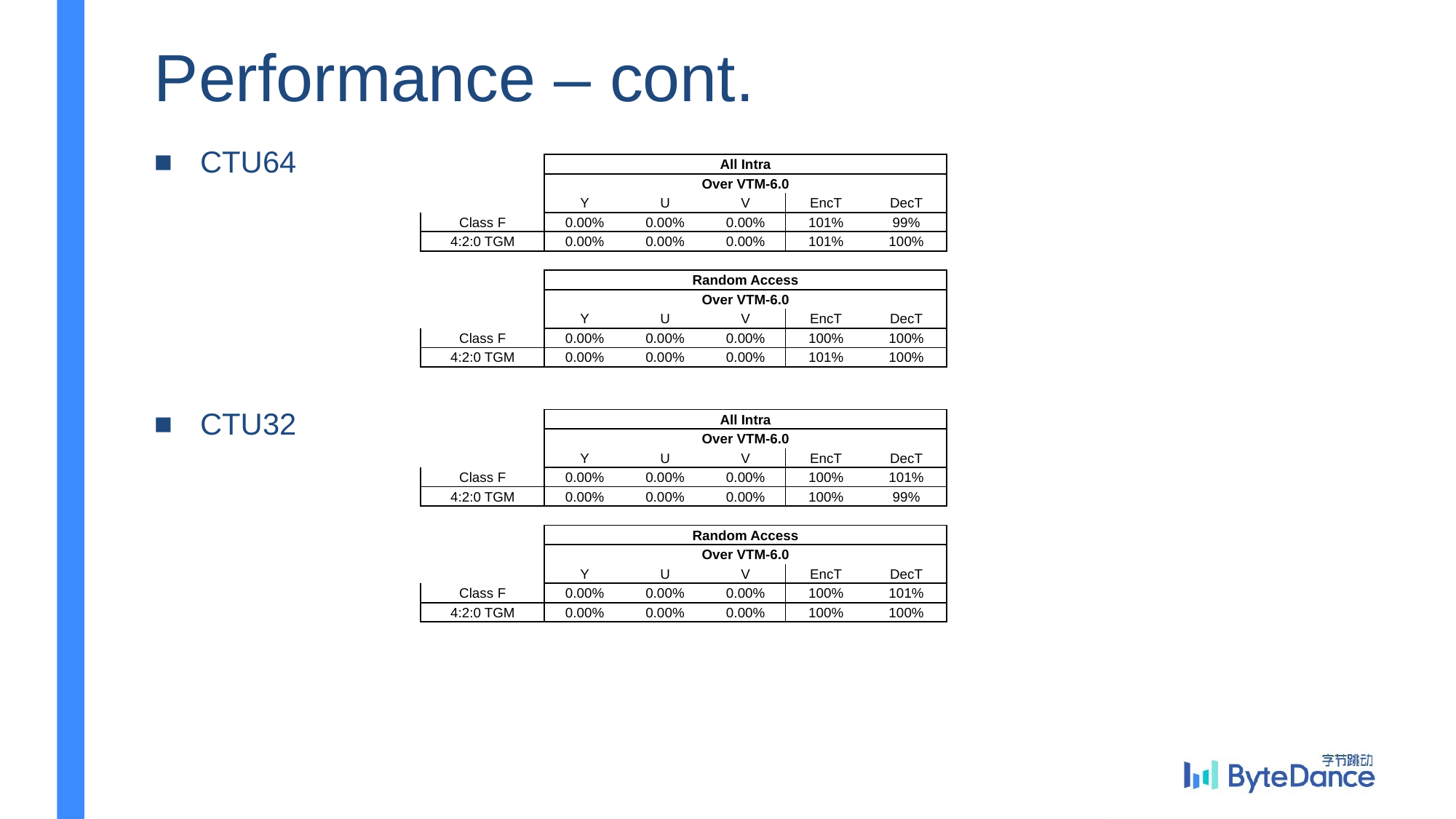

# Performance – cont.
CTU64

CTU32
|  | All Intra |  |  |  |  |
| --- | --- | --- | --- | --- | --- |
|  | Over VTM-6.0 |  |  |  |  |
|  | Y | U | V | EncT | DecT |
| Class F | 0.00% | 0.00% | 0.00% | 101% | 99% |
| 4:2:0 TGM | 0.00% | 0.00% | 0.00% | 101% | 100% |
|  |  |  |  |  |  |
|  | Random Access |  |  |  |  |
|  | Over VTM-6.0 |  |  |  |  |
|  | Y | U | V | EncT | DecT |
| Class F | 0.00% | 0.00% | 0.00% | 100% | 100% |
| 4:2:0 TGM | 0.00% | 0.00% | 0.00% | 101% | 100% |
|  | All Intra |  |  |  |  |
| --- | --- | --- | --- | --- | --- |
|  | Over VTM-6.0 |  |  |  |  |
|  | Y | U | V | EncT | DecT |
| Class F | 0.00% | 0.00% | 0.00% | 100% | 101% |
| 4:2:0 TGM | 0.00% | 0.00% | 0.00% | 100% | 99% |
|  |  |  |  |  |  |
|  | Random Access |  |  |  |  |
|  | Over VTM-6.0 |  |  |  |  |
|  | Y | U | V | EncT | DecT |
| Class F | 0.00% | 0.00% | 0.00% | 100% | 101% |
| 4:2:0 TGM | 0.00% | 0.00% | 0.00% | 100% | 100% |